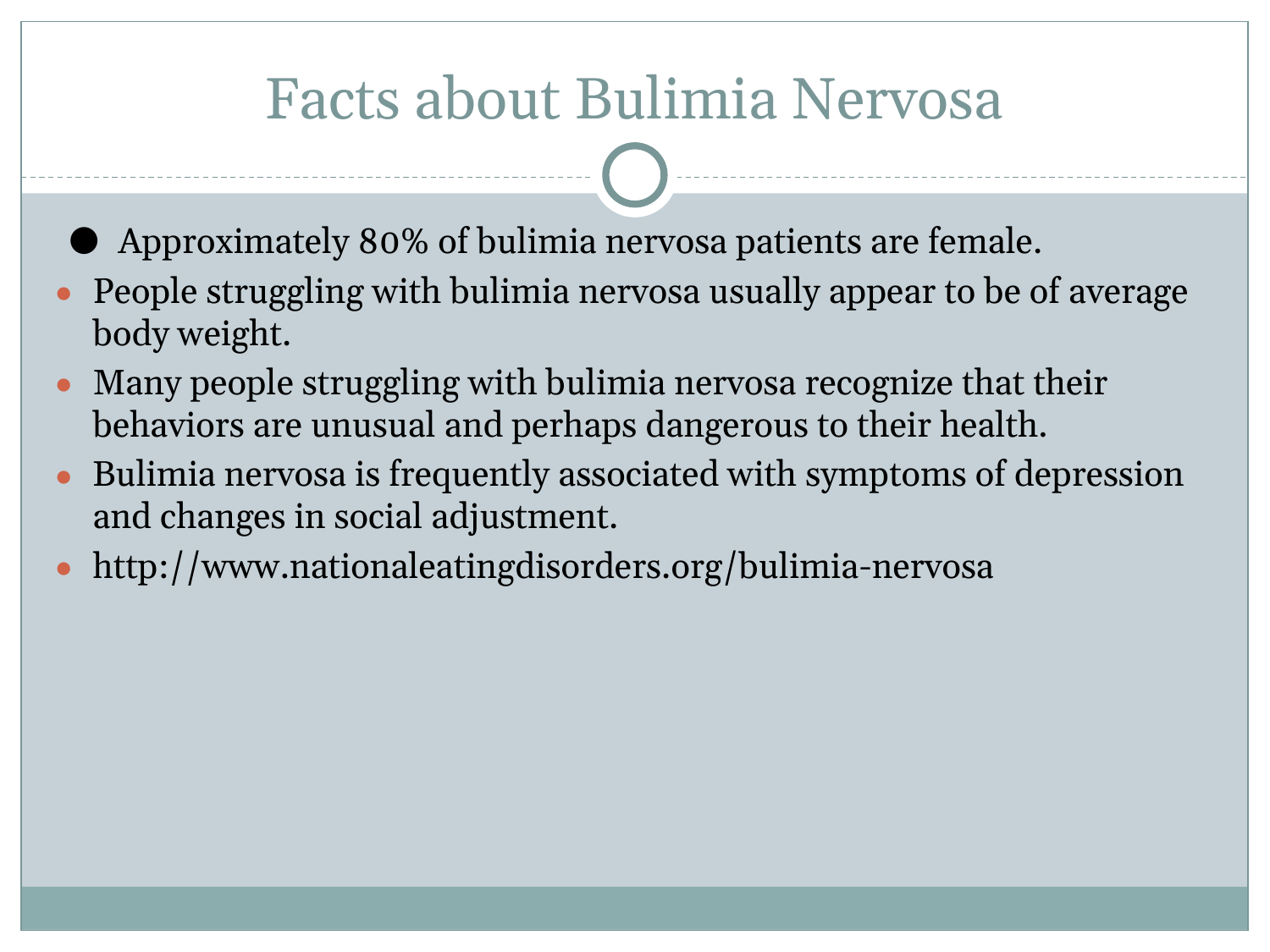

# Facts about Bulimia Nervosa
Approximately 80% of bulimia nervosa patients are female.
People struggling with bulimia nervosa usually appear to be of average body weight.
Many people struggling with bulimia nervosa recognize that their behaviors are unusual and perhaps dangerous to their health.
Bulimia nervosa is frequently associated with symptoms of depression and changes in social adjustment.
http://www.nationaleatingdisorders.org/bulimia-nervosa